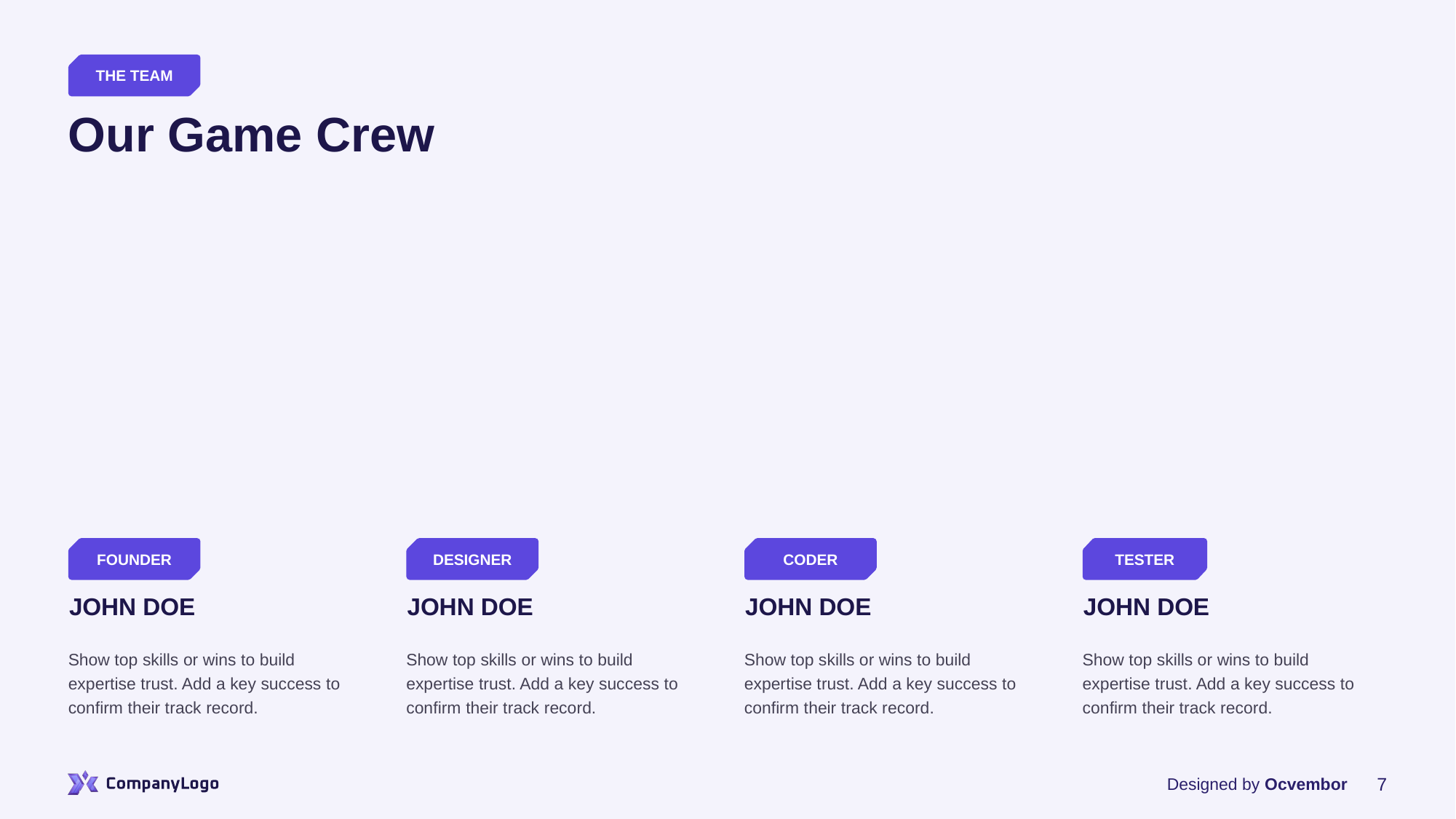

THE TEAM
# Our Game Crew

FOUNDER

DESIGNER

CODER

TESTER
JOHN DOE
JOHN DOE
JOHN DOE
JOHN DOE
Show top skills or wins to build expertise trust. Add a key success to confirm their track record.
Show top skills or wins to build expertise trust. Add a key success to confirm their track record.
Show top skills or wins to build expertise trust. Add a key success to confirm their track record.
Show top skills or wins to build expertise trust. Add a key success to confirm their track record.